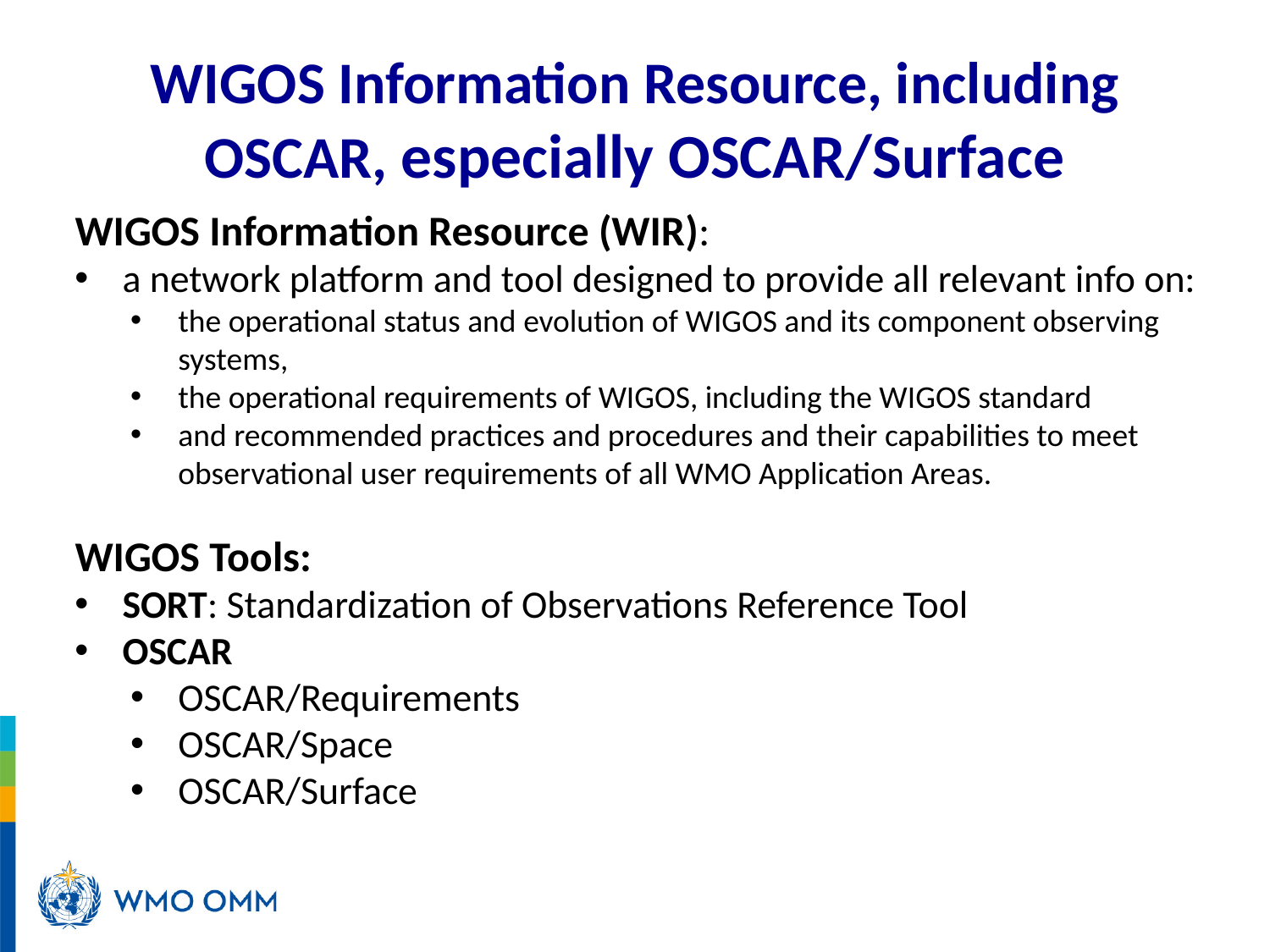

# WIGOS Information Resource, including OSCAR, especially OSCAR/Surface
WIGOS Information Resource (WIR):
a network platform and tool designed to provide all relevant info on:
the operational status and evolution of WIGOS and its component observing systems,
the operational requirements of WIGOS, including the WIGOS standard
and recommended practices and procedures and their capabilities to meet observational user requirements of all WMO Application Areas.

WIGOS Tools:
SORT: Standardization of Observations Reference Tool
OSCAR
OSCAR/Requirements
OSCAR/Space
OSCAR/Surface